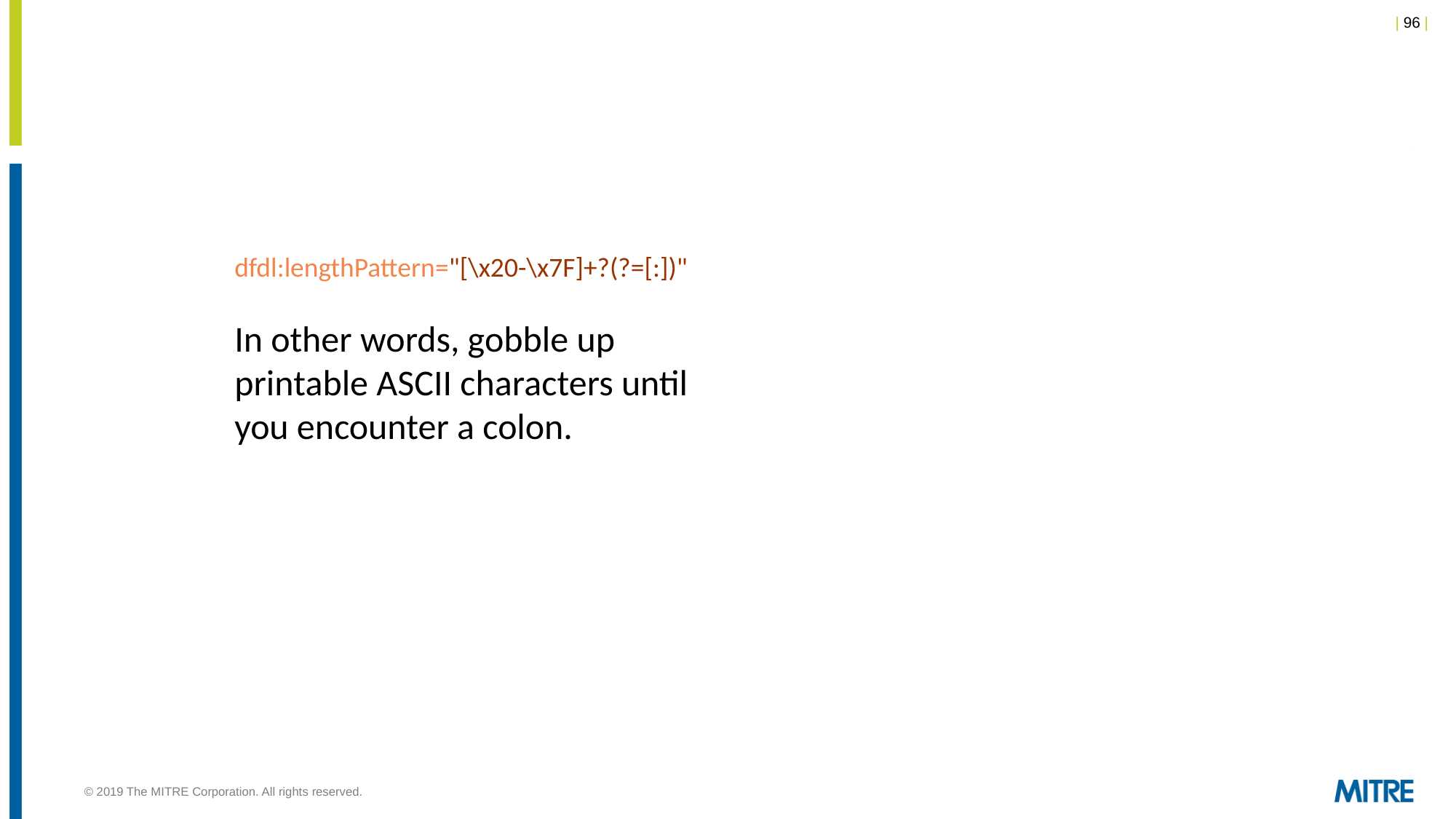

dfdl:lengthPattern="[\x20-\x7F]+?(?=[:])"
In other words, gobble up printable ASCII characters until you encounter a colon.
© 2019 The MITRE Corporation. All rights reserved.